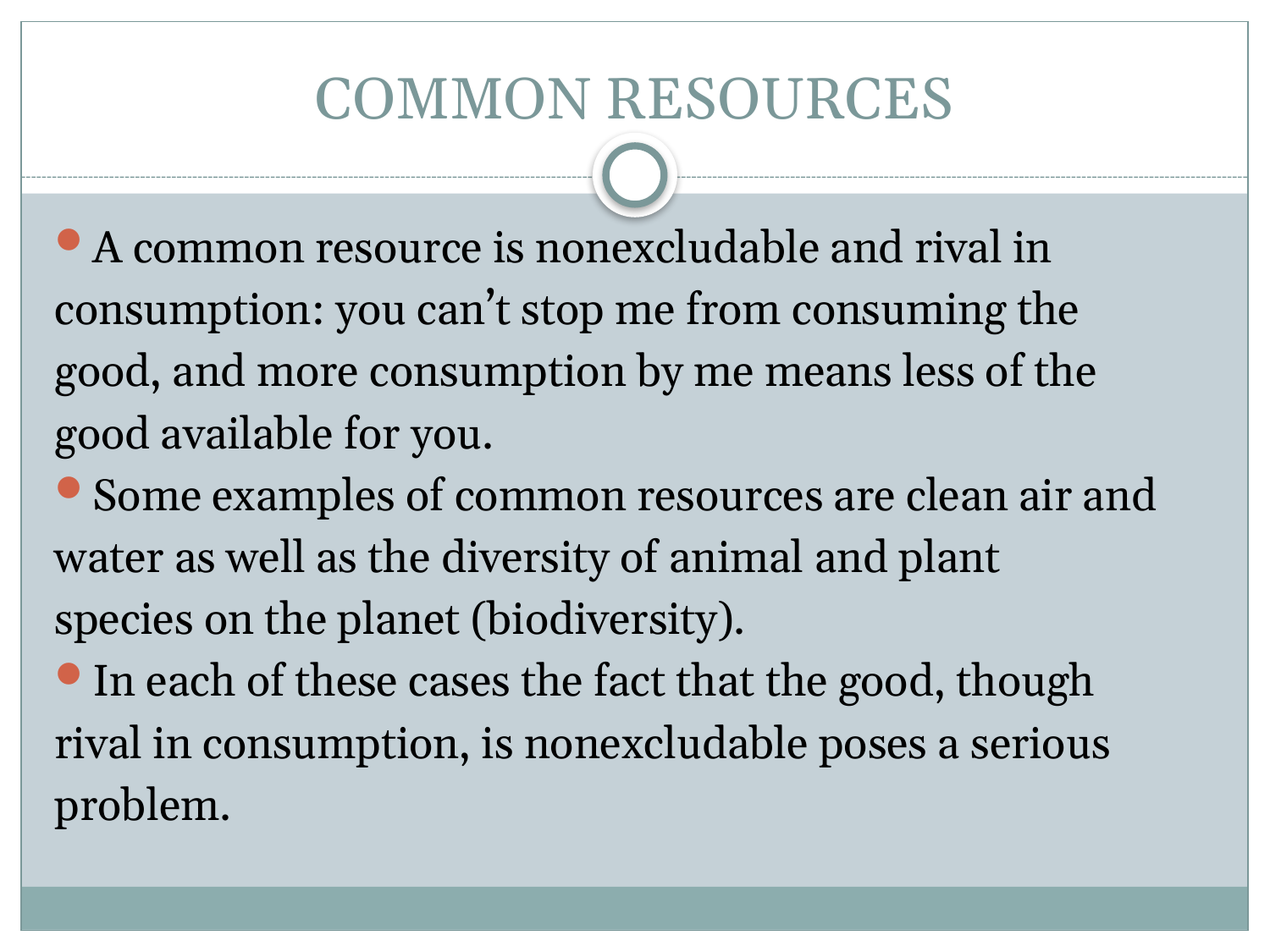

# COMMON RESOURCES
A common resource is nonexcludable and rival in
consumption: you can’t stop me from consuming the
good, and more consumption by me means less of the
good available for you.
Some examples of common resources are clean air and
water as well as the diversity of animal and plant
species on the planet (biodiversity).
In each of these cases the fact that the good, though
rival in consumption, is nonexcludable poses a serious
problem.